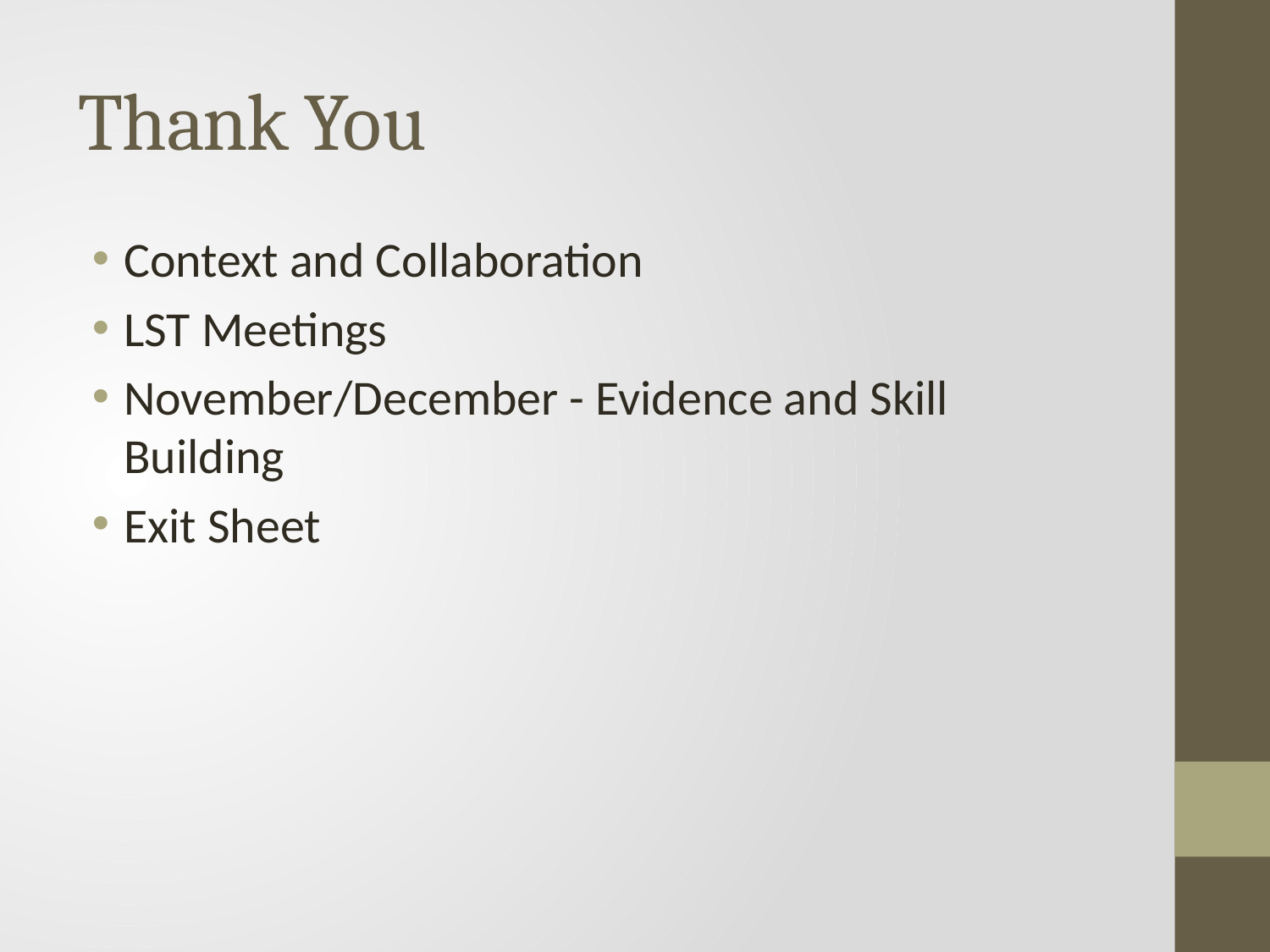

# Thank You
Context and Collaboration
LST Meetings
November/December - Evidence and Skill Building
Exit Sheet